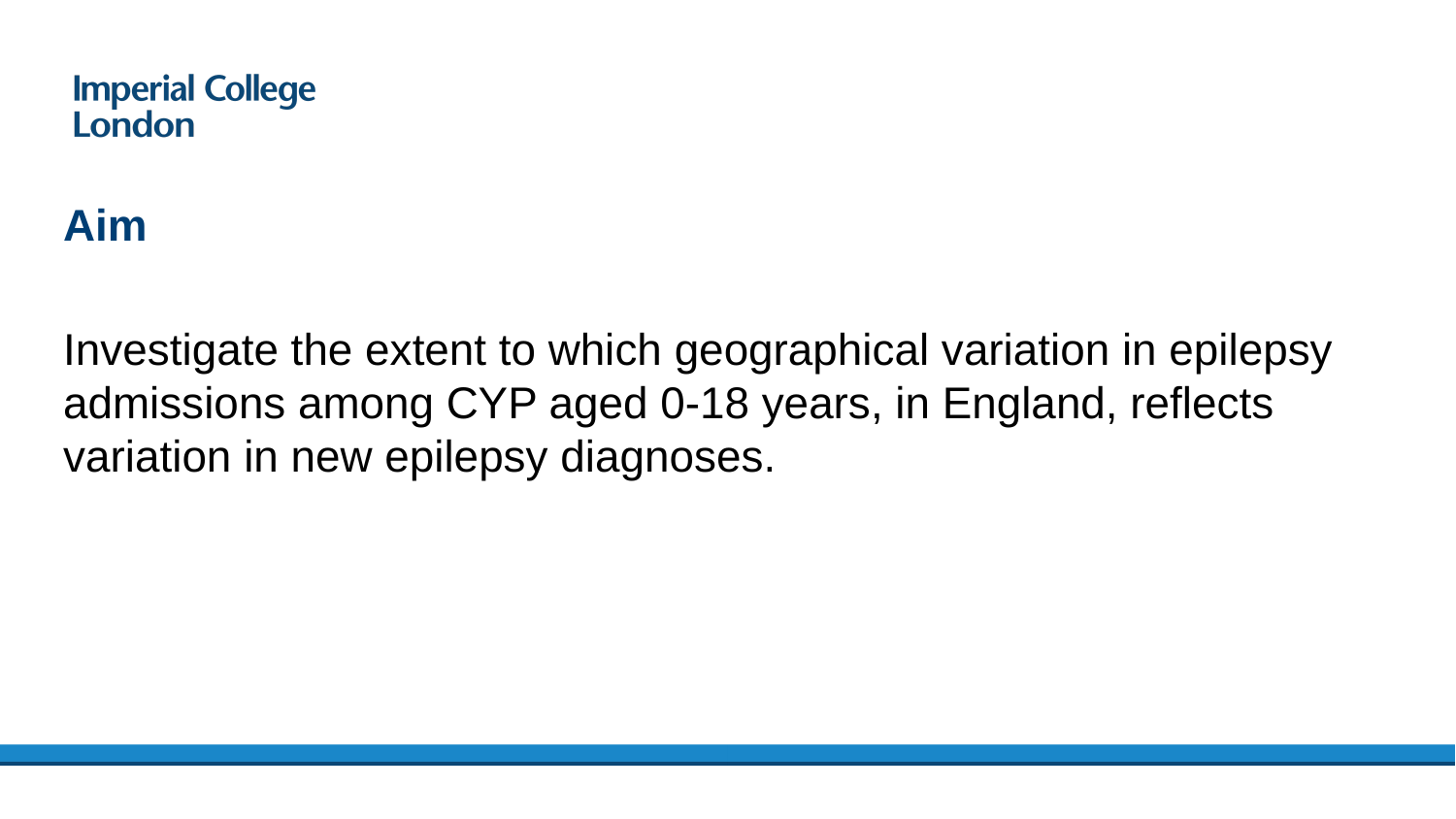

Aim

Investigate the extent to which geographical variation in epilepsy admissions among CYP aged 0-18 years, in England, reflects variation in new epilepsy diagnoses.